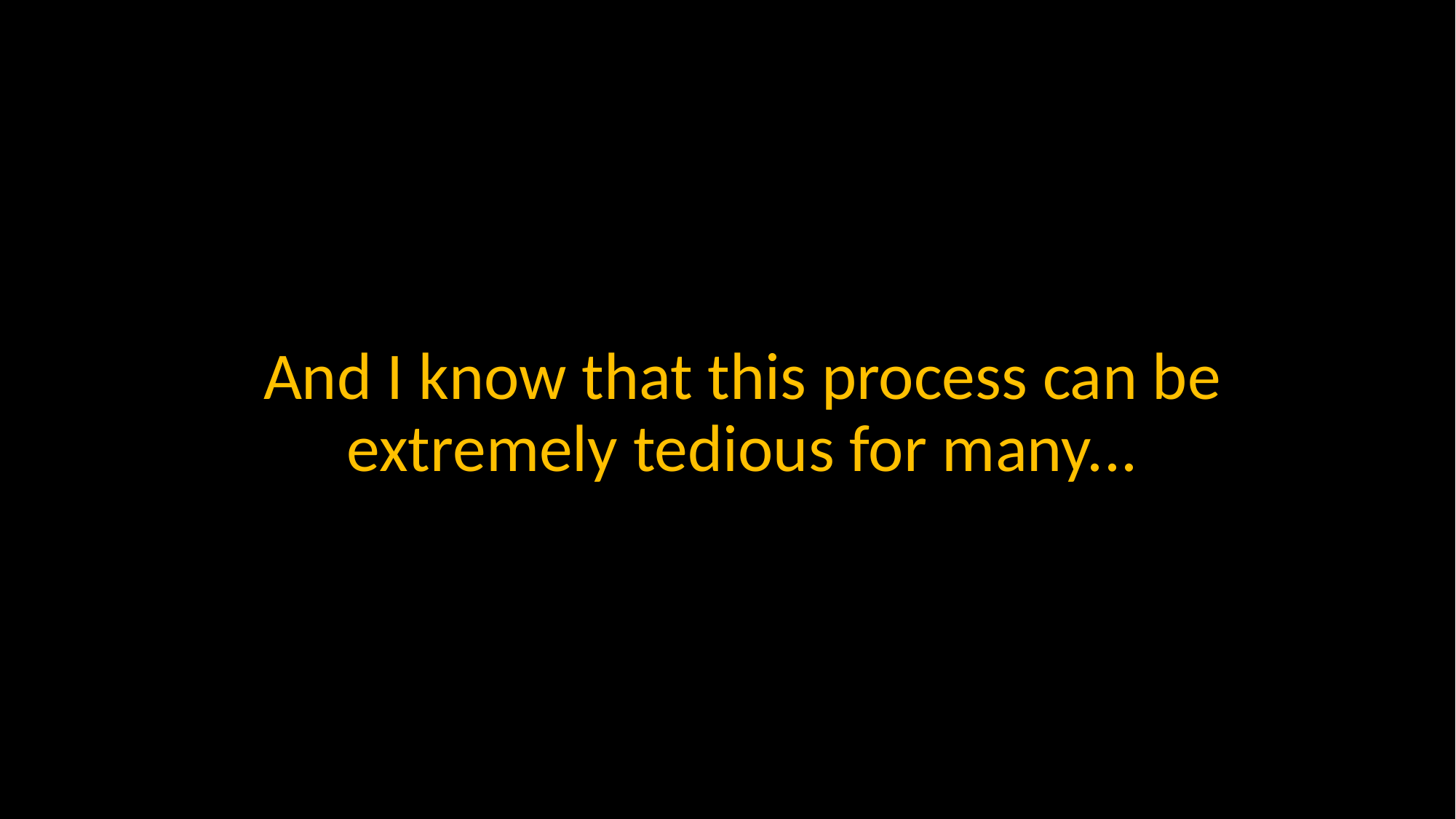

And I know that this process can be extremely tedious for many...